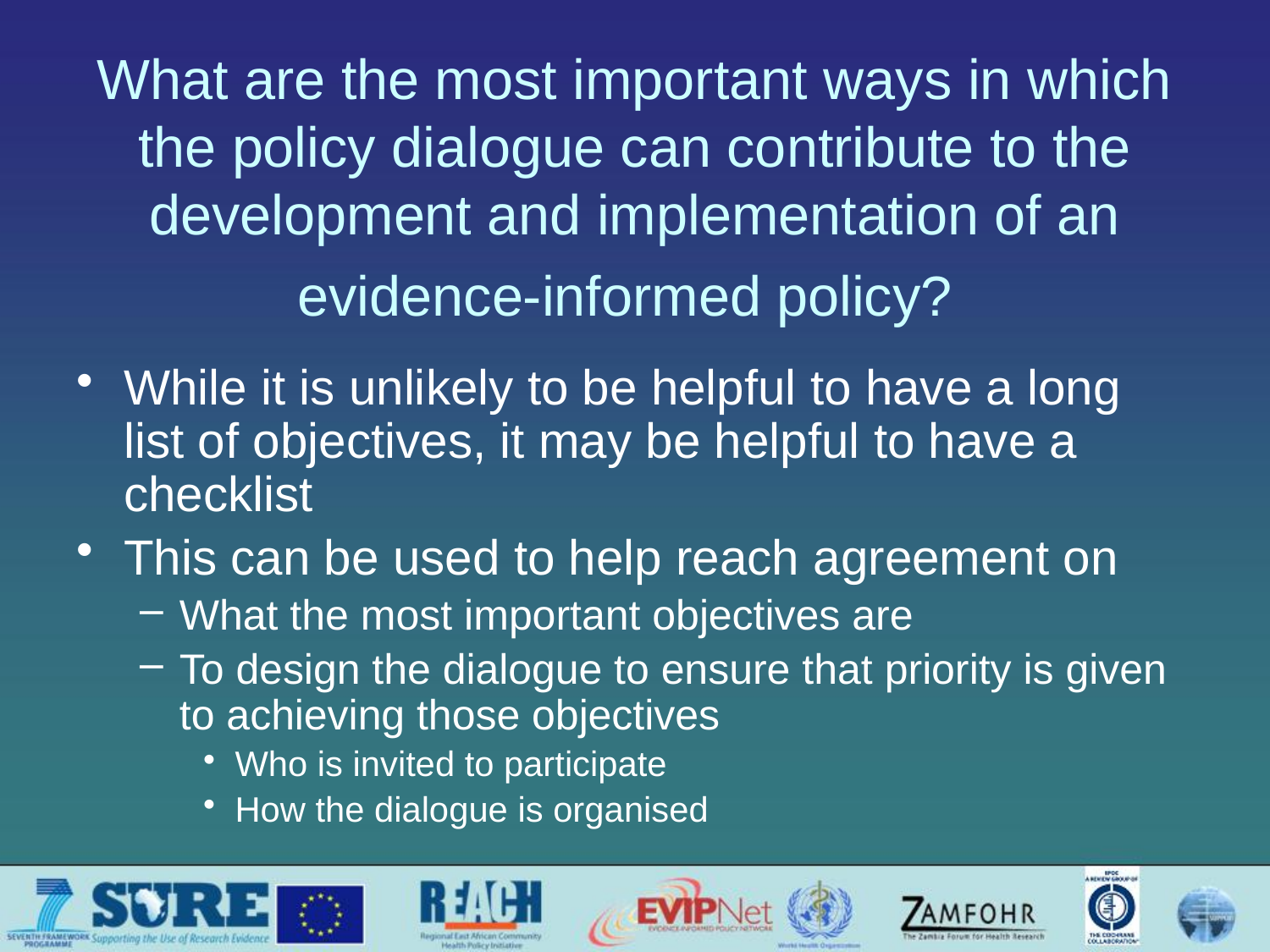

# What are the most important ways in which the policy dialogue can contribute to the development and implementation of an evidence-informed policy?
While it is unlikely to be helpful to have a long list of objectives, it may be helpful to have a checklist
This can be used to help reach agreement on
What the most important objectives are
To design the dialogue to ensure that priority is given to achieving those objectives
Who is invited to participate
How the dialogue is organised